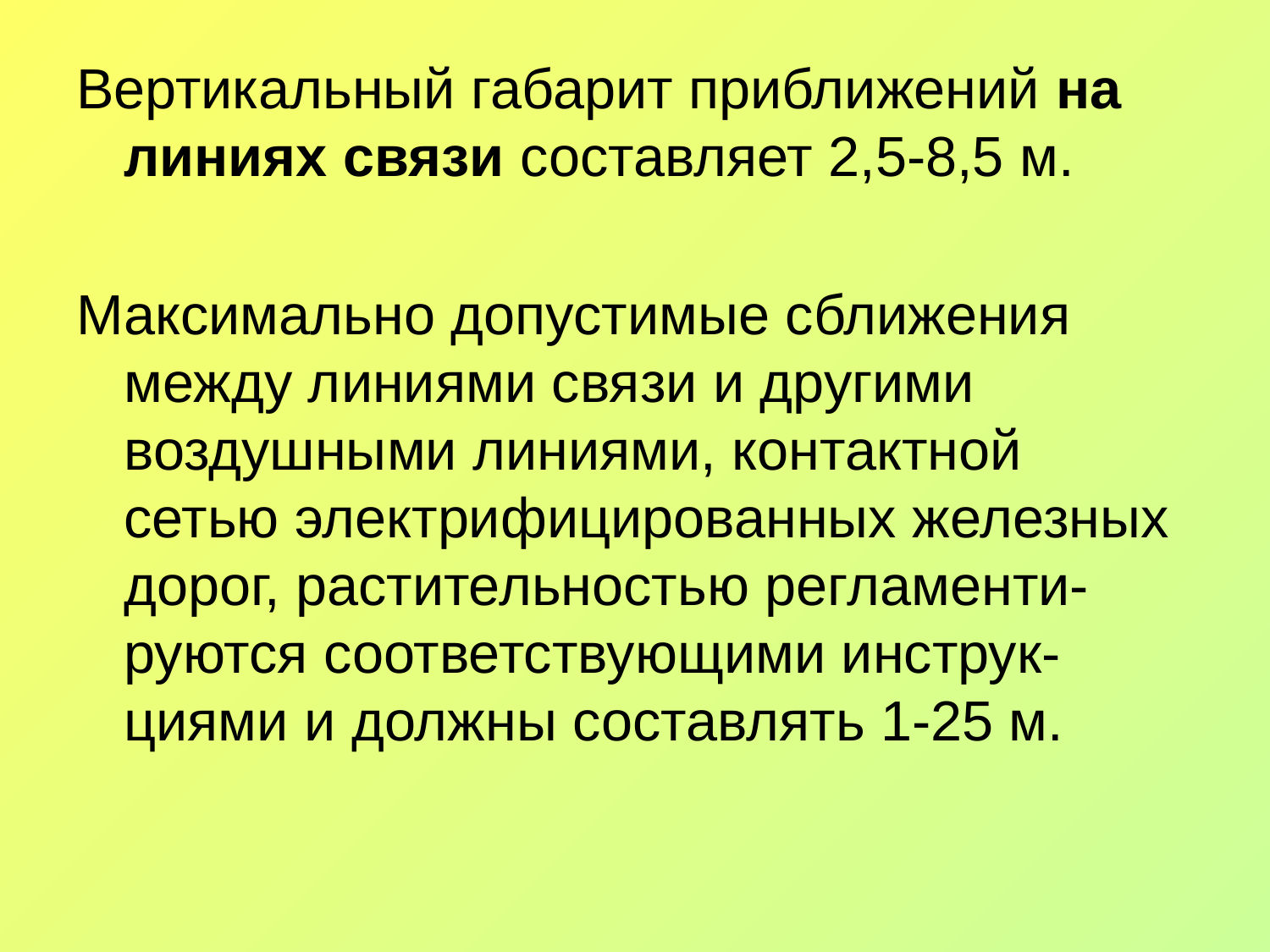

Вертикальный габарит приближений на линиях связи составляет 2,5-8,5 м.

Максимально допустимые сближения между линиями связи и другими воздушными линиями, контактной сетью электрифицированных железных дорог, растительностью регламенти-руются соответствующими инструк-циями и должны составлять 1-25 м.